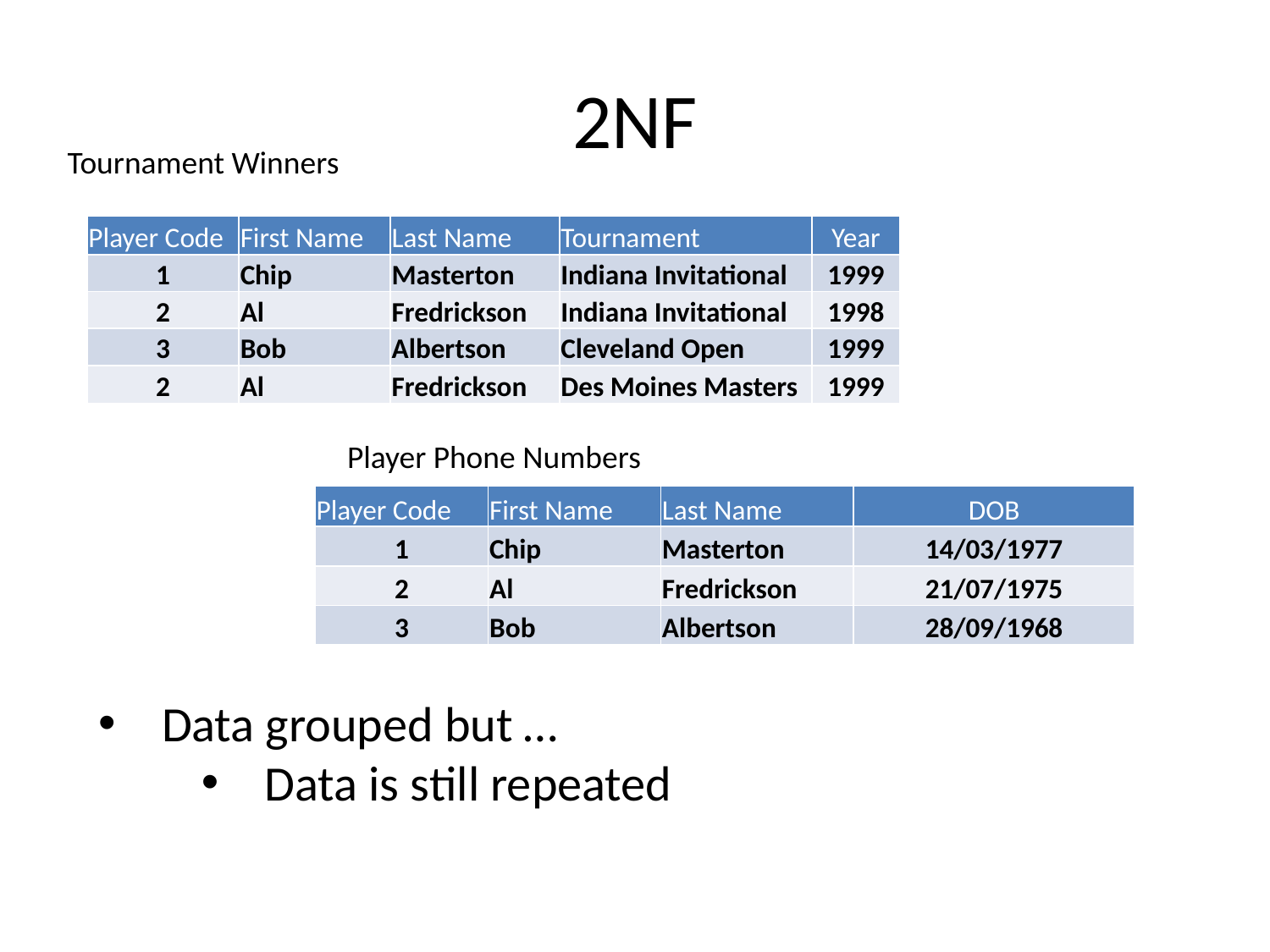

# 2NF
Tournament Winners
| Player Code | First Name | Last Name | Tournament | Year |
| --- | --- | --- | --- | --- |
| 1 | Chip | Masterton | Indiana Invitational | 1999 |
| 2 | Al | Fredrickson | Indiana Invitational | 1998 |
| 3 | Bob | Albertson | Cleveland Open | 1999 |
| 2 | Al | Fredrickson | Des Moines Masters | 1999 |
Player Phone Numbers
| Player Code | First Name | Last Name | DOB |
| --- | --- | --- | --- |
| 1 | Chip | Masterton | 14/03/1977 |
| 2 | Al | Fredrickson | 21/07/1975 |
| 3 | Bob | Albertson | 28/09/1968 |
Data grouped but …
Data is still repeated